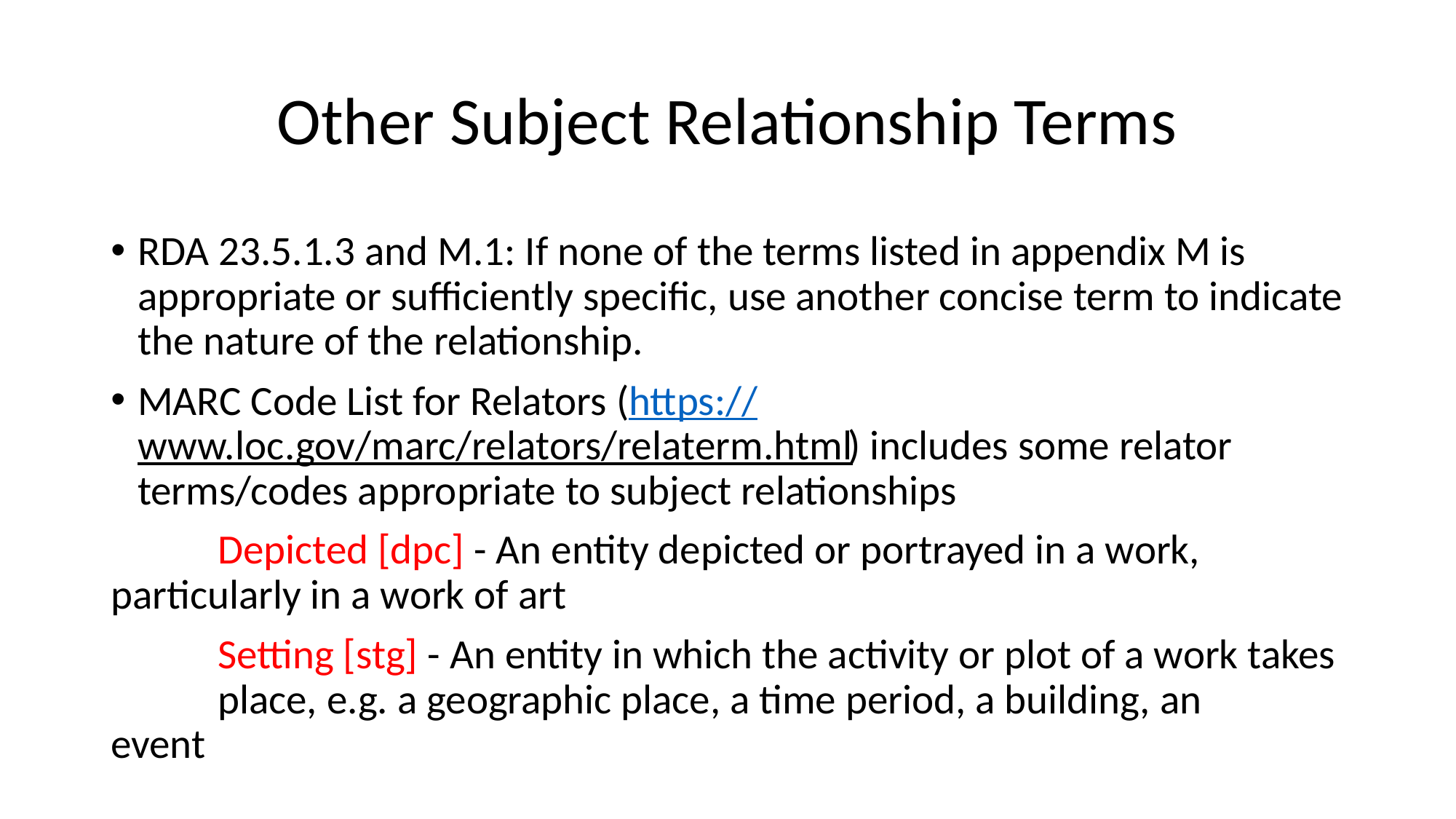

# Other Subject Relationship Terms
RDA 23.5.1.3 and M.1: If none of the terms listed in appendix M is appropriate or sufficiently specific, use another concise term to indicate the nature of the relationship.
MARC Code List for Relators (https://www.loc.gov/marc/relators/relaterm.html) includes some relator terms/codes appropriate to subject relationships
	Depicted [dpc] - An entity depicted or portrayed in a work, 			particularly in a work of art
	Setting [stg] - An entity in which the activity or plot of a work takes 		place, e.g. a geographic place, a time period, a building, an 		event